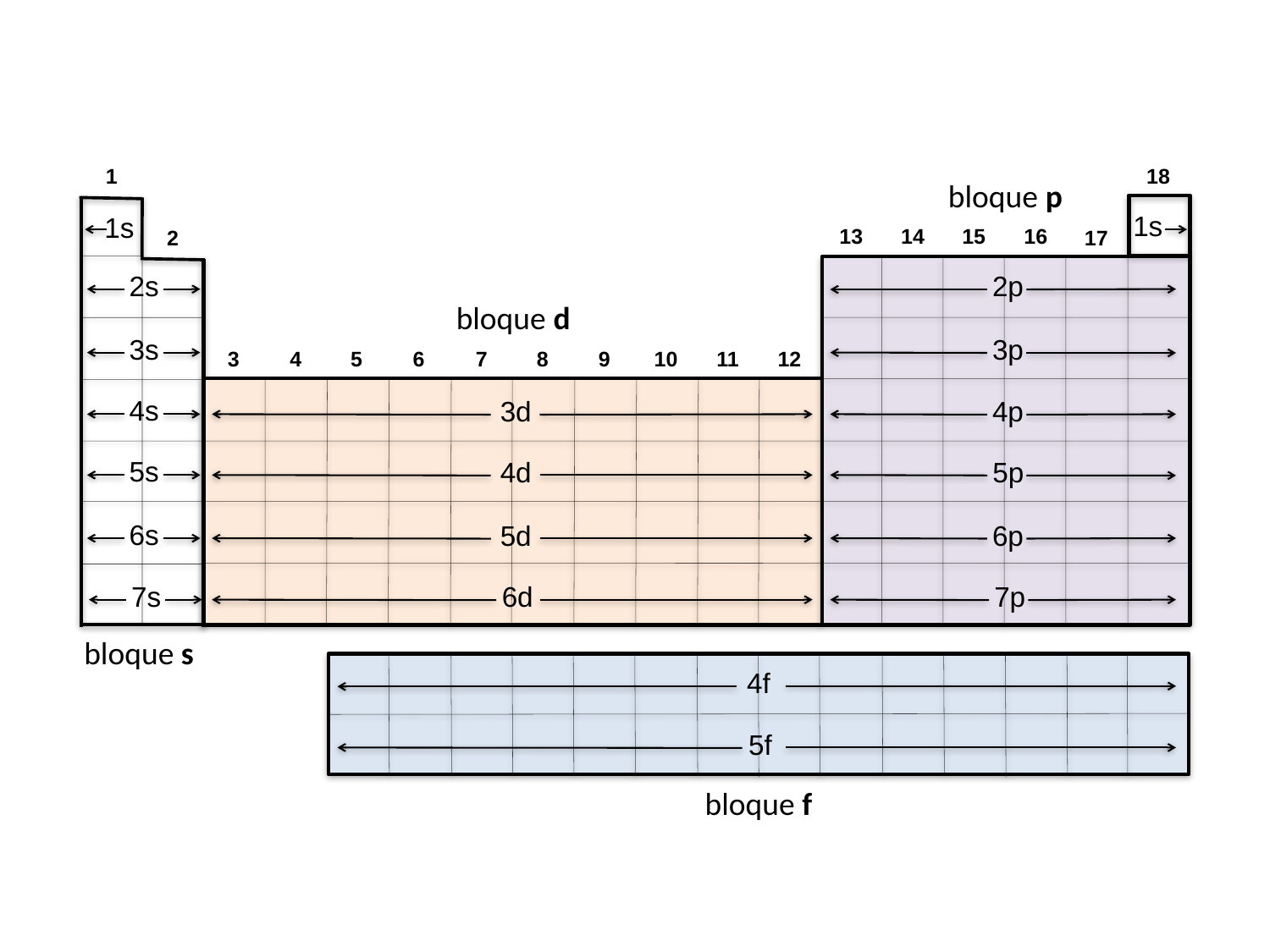

1
18
13
14
15
16
17
2
6
9
10
11
12
3
4
5
7
8
bloque p

1s
1s
2s
3s
4s
5s
6s
7s

2p
3p
4p
5p
6p
7p
bloque d

3d
4d
5d
6d
bloque s

4f
5f
bloque f